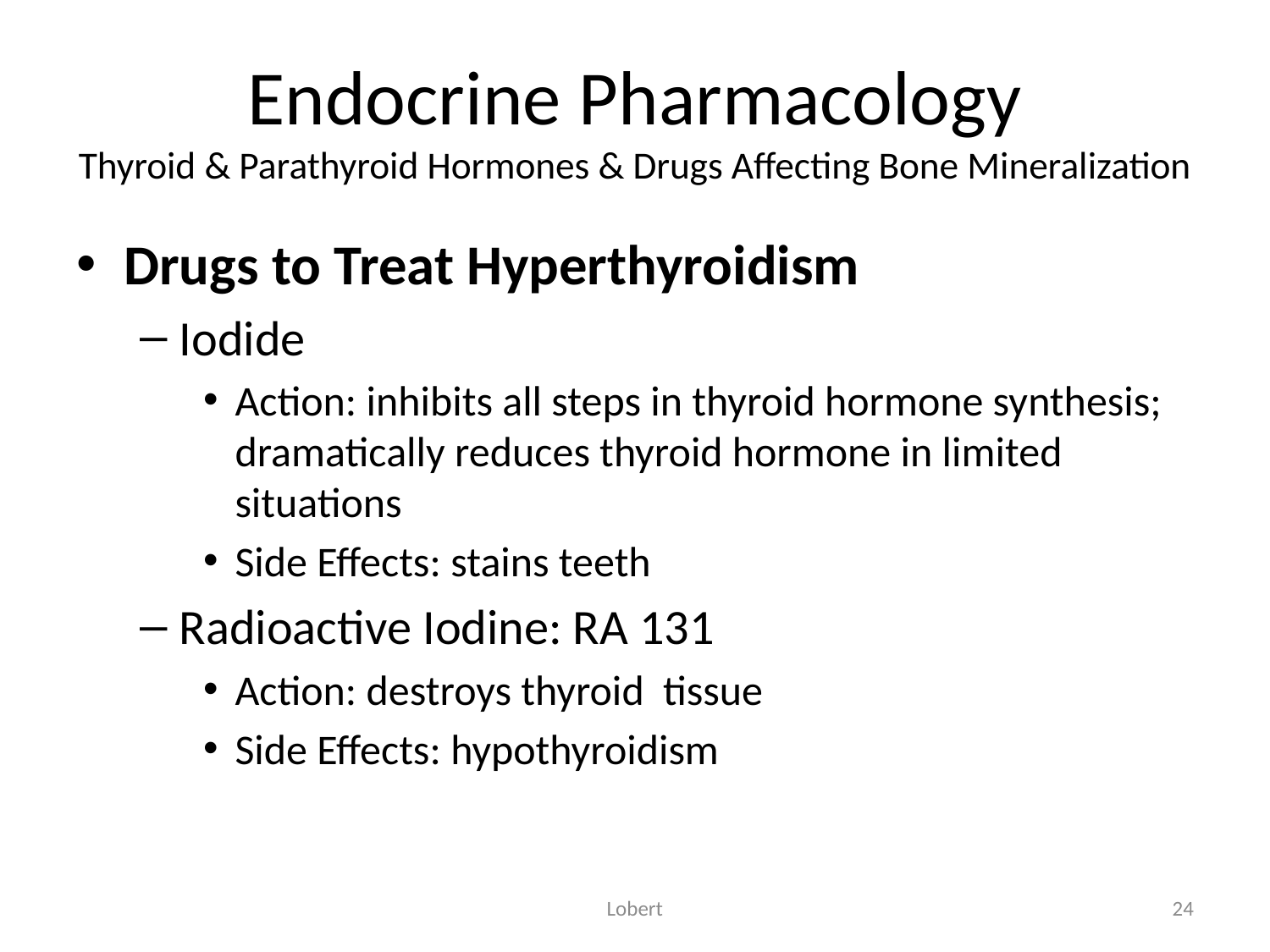

# Endocrine Pharmacology Thyroid & Parathyroid Hormones & Drugs Affecting Bone Mineralization
Drugs to Treat Hyperthyroidism
Iodide
Action: inhibits all steps in thyroid hormone synthesis; dramatically reduces thyroid hormone in limited situations
Side Effects: stains teeth
Radioactive Iodine: RA 131
Action: destroys thyroid  tissue
Side Effects: hypothyroidism
Lobert
24